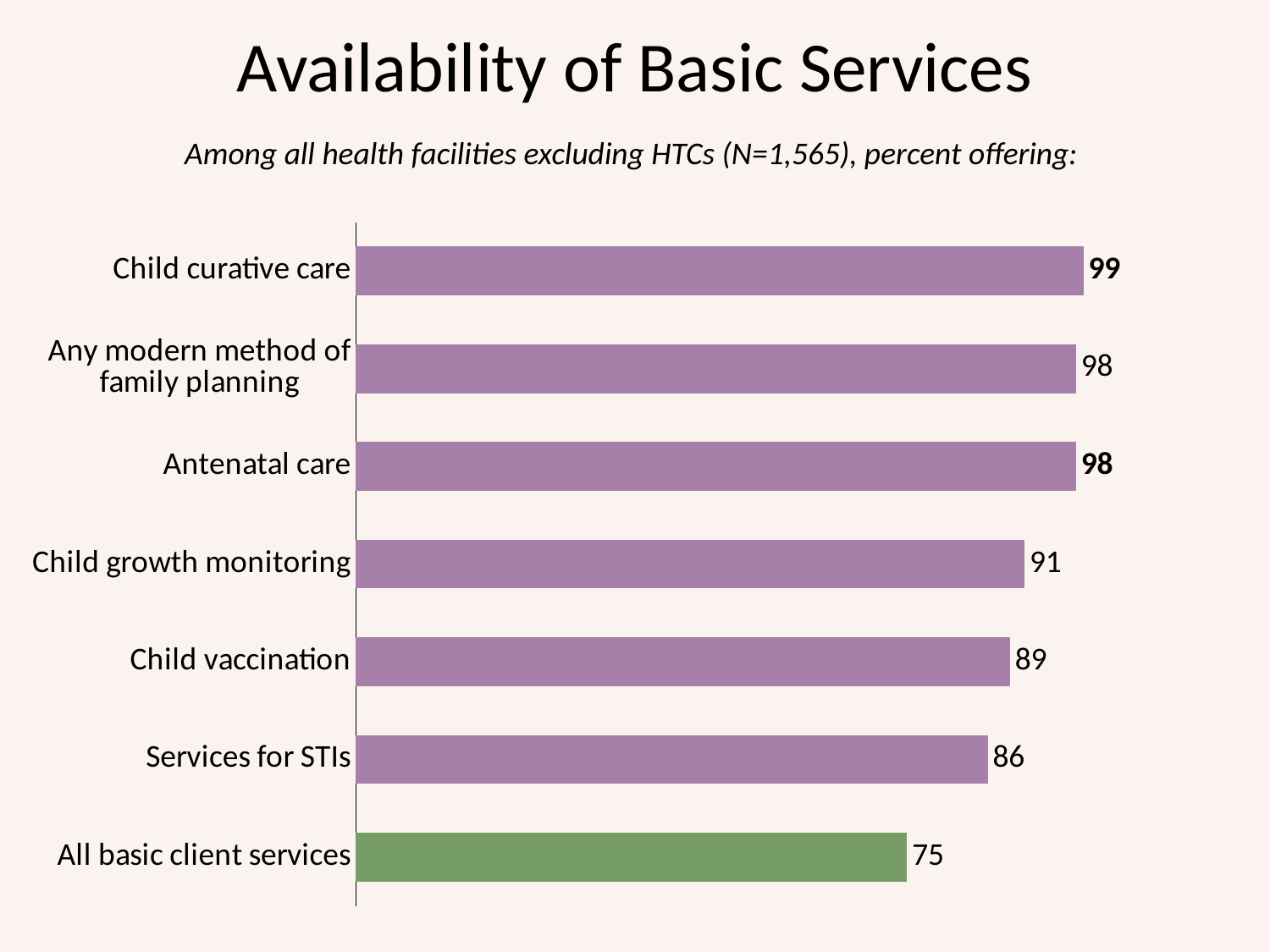

# Availability of Basic Services
Among all health facilities excluding HTCs (N=1,565), percent offering:

### Chart

| Category | Series 1 |
|---|---|
| All basic client services | 75.0 |
| Services for STIs | 86.0 |
| Child vaccination | 89.0 |
| Child growth monitoring | 91.0 |
| Antenatal care | 98.0 |
| Any modern method of family planning | 98.0 |
| Child curative care | 99.0 |